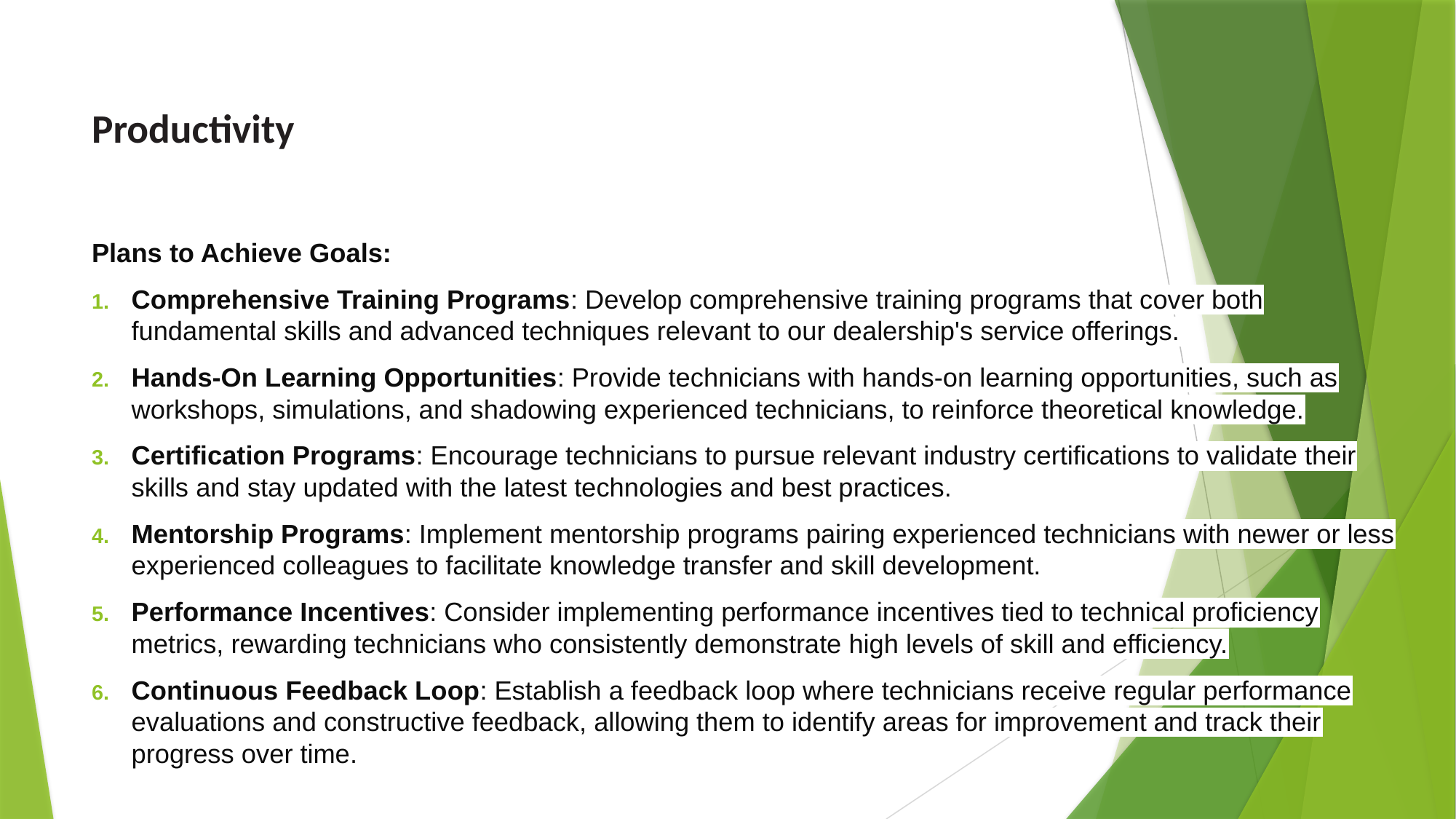

# Productivity
Plans to Achieve Goals:
Comprehensive Training Programs: Develop comprehensive training programs that cover both fundamental skills and advanced techniques relevant to our dealership's service offerings.
Hands-On Learning Opportunities: Provide technicians with hands-on learning opportunities, such as workshops, simulations, and shadowing experienced technicians, to reinforce theoretical knowledge.
Certification Programs: Encourage technicians to pursue relevant industry certifications to validate their skills and stay updated with the latest technologies and best practices.
Mentorship Programs: Implement mentorship programs pairing experienced technicians with newer or less experienced colleagues to facilitate knowledge transfer and skill development.
Performance Incentives: Consider implementing performance incentives tied to technical proficiency metrics, rewarding technicians who consistently demonstrate high levels of skill and efficiency.
Continuous Feedback Loop: Establish a feedback loop where technicians receive regular performance evaluations and constructive feedback, allowing them to identify areas for improvement and track their progress over time.